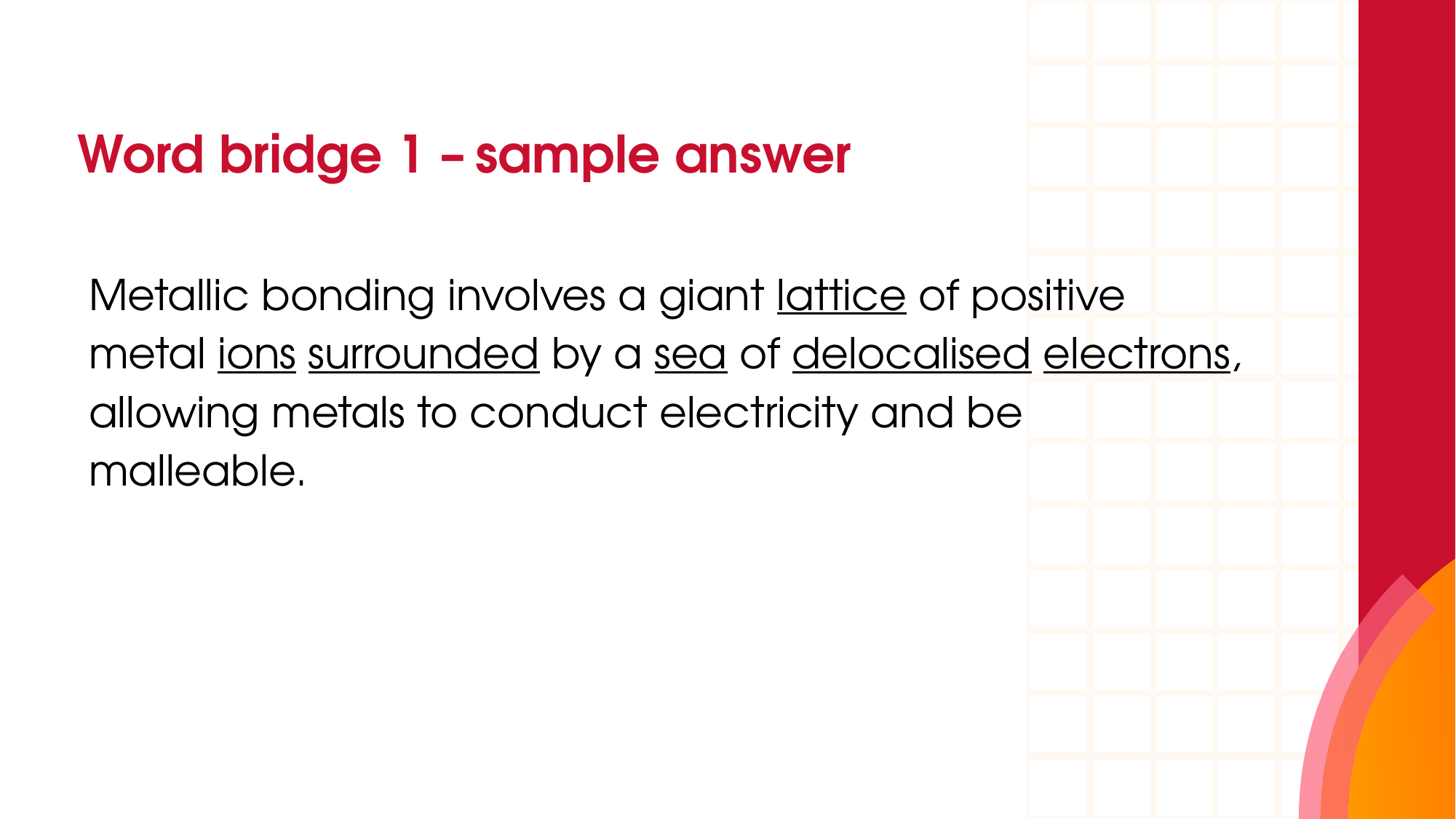

# Word bridge 1 – sample answer
Metallic bonding involves a giant lattice of positive metal ions surrounded by a sea of delocalised electrons, allowing metals to conduct electricity and be malleable.